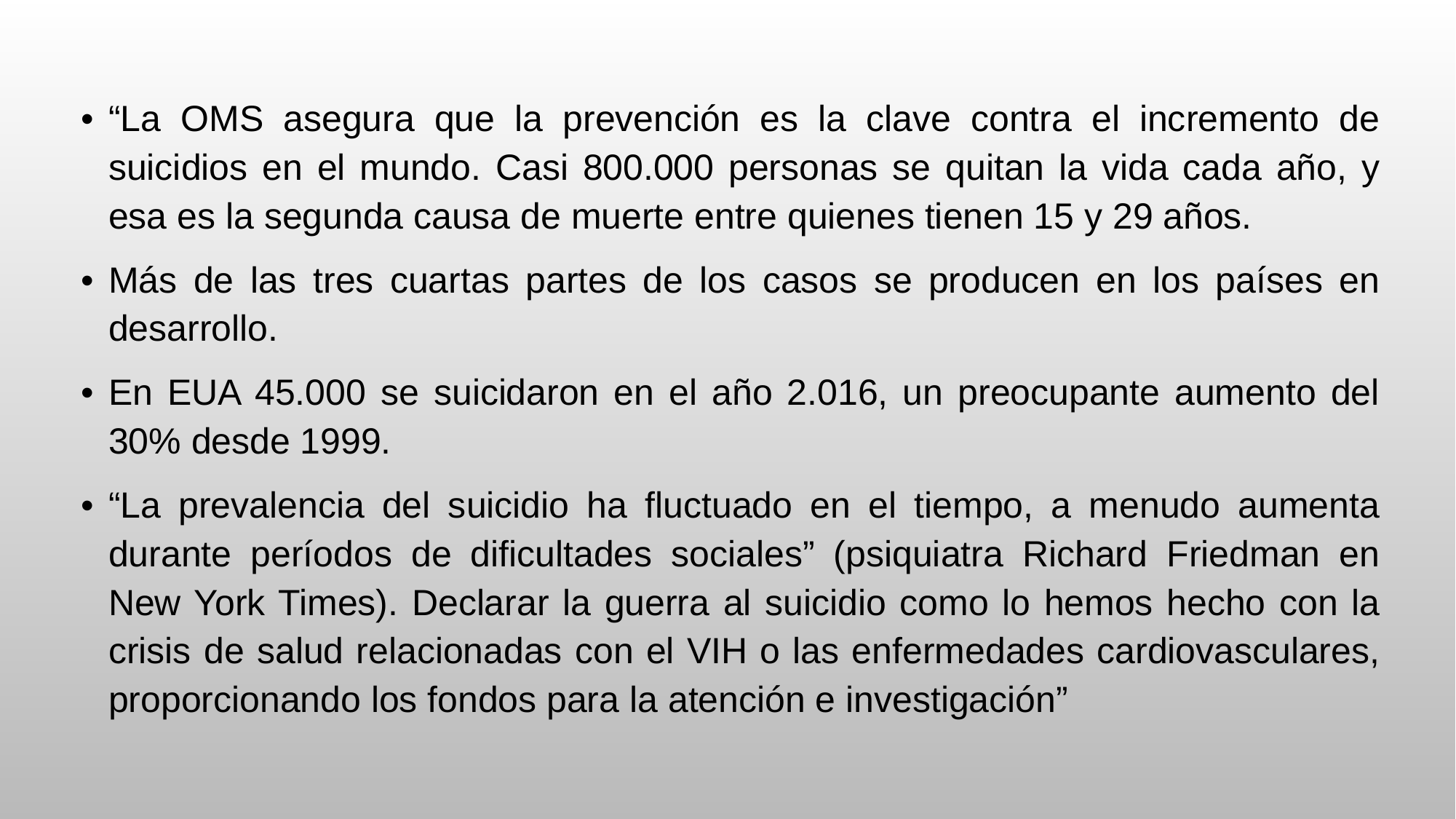

“La OMS asegura que la prevención es la clave contra el incremento de suicidios en el mundo. Casi 800.000 personas se quitan la vida cada año, y esa es la segunda causa de muerte entre quienes tienen 15 y 29 años.
Más de las tres cuartas partes de los casos se producen en los países en desarrollo.
En EUA 45.000 se suicidaron en el año 2.016, un preocupante aumento del 30% desde 1999.
“La prevalencia del suicidio ha fluctuado en el tiempo, a menudo aumenta durante períodos de dificultades sociales” (psiquiatra Richard Friedman en New York Times). Declarar la guerra al suicidio como lo hemos hecho con la crisis de salud relacionadas con el VIH o las enfermedades cardiovasculares, proporcionando los fondos para la atención e investigación”